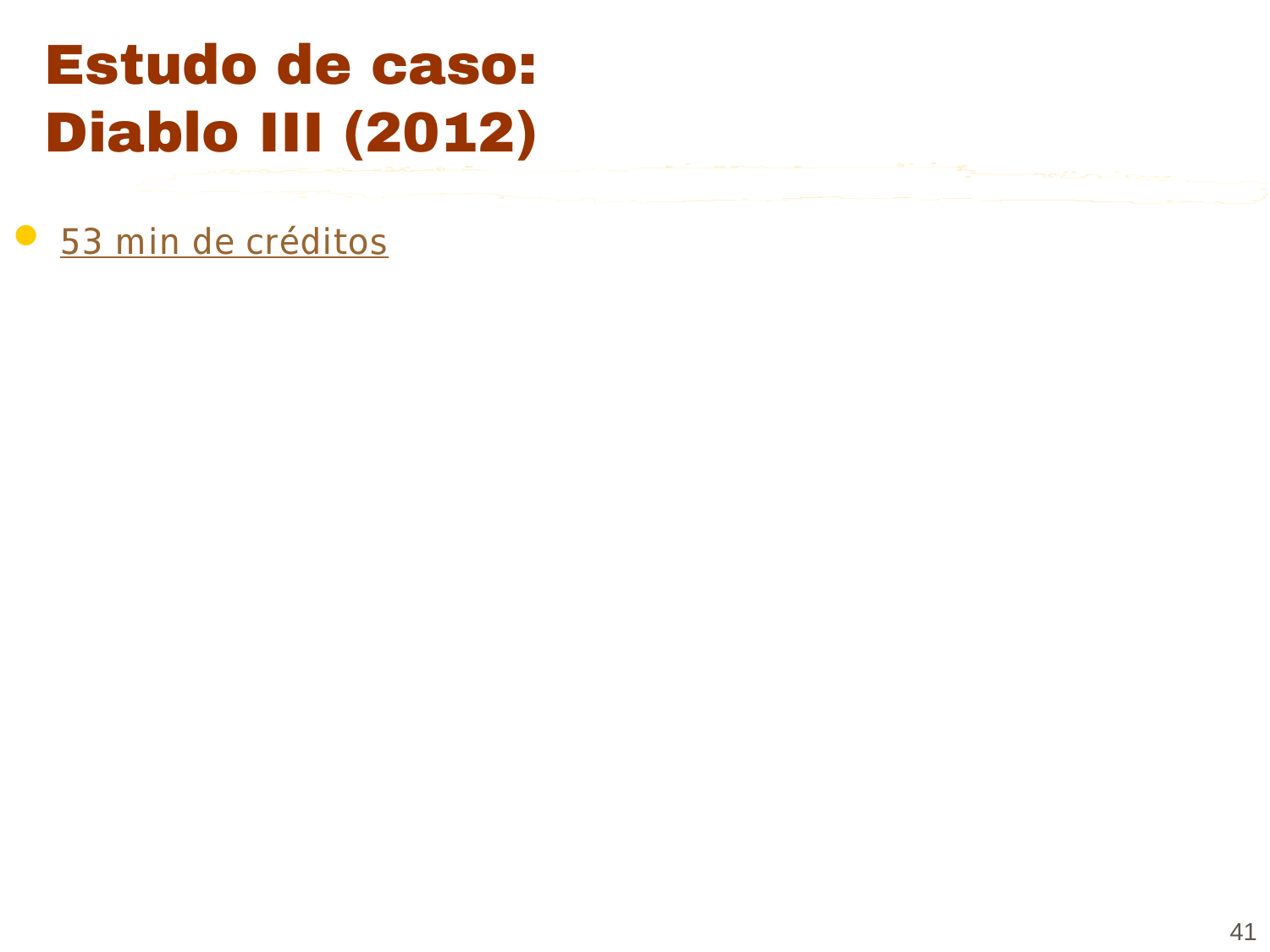

# Estudo de caso: Diablo III (2012)
53 min de créditos
41